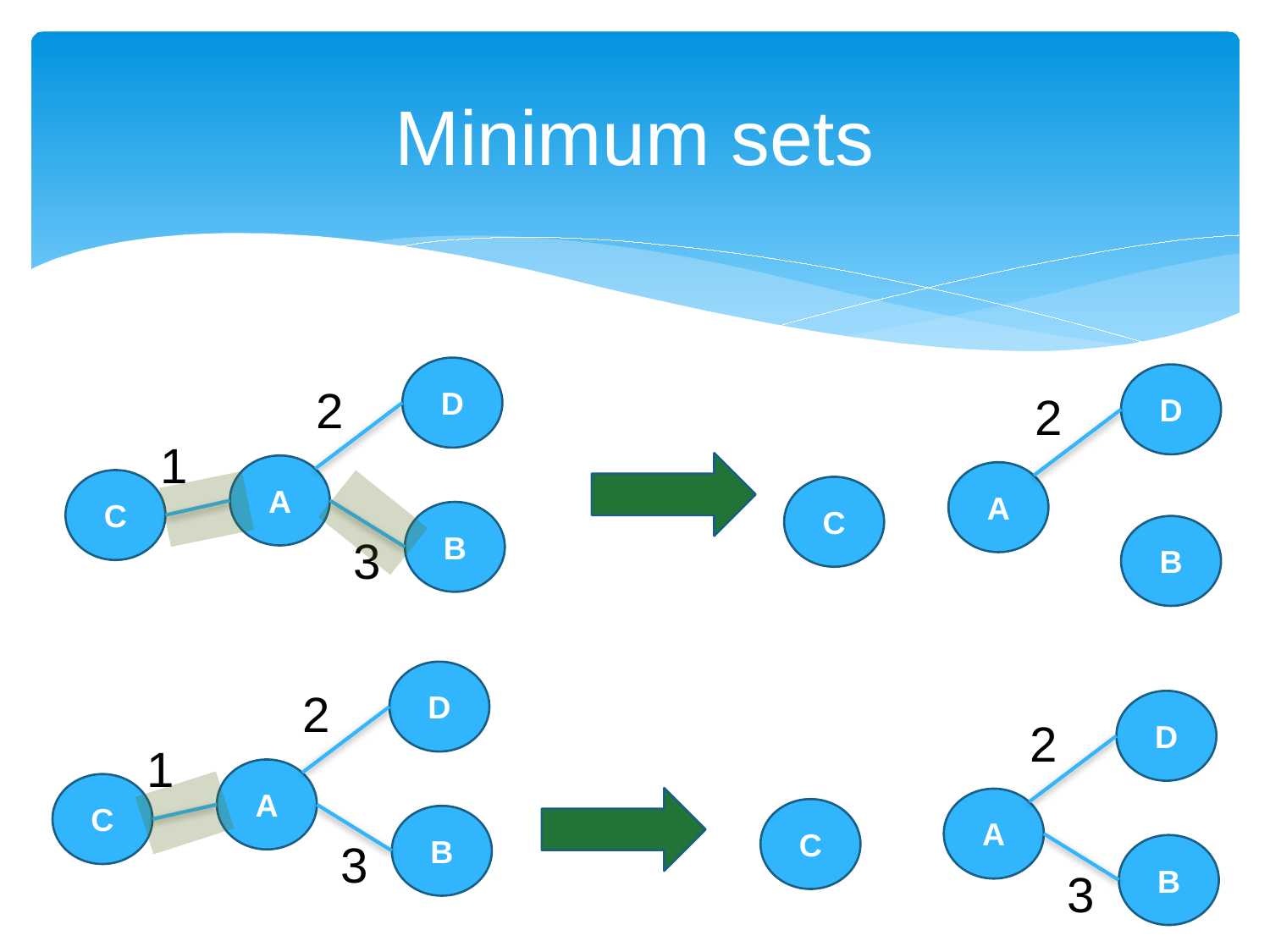

# Minimum sets
D
D
2
2
1

A
A
C
C

B
B
3
D
2
D
2
1
A
C

A
C
B
3
B
3